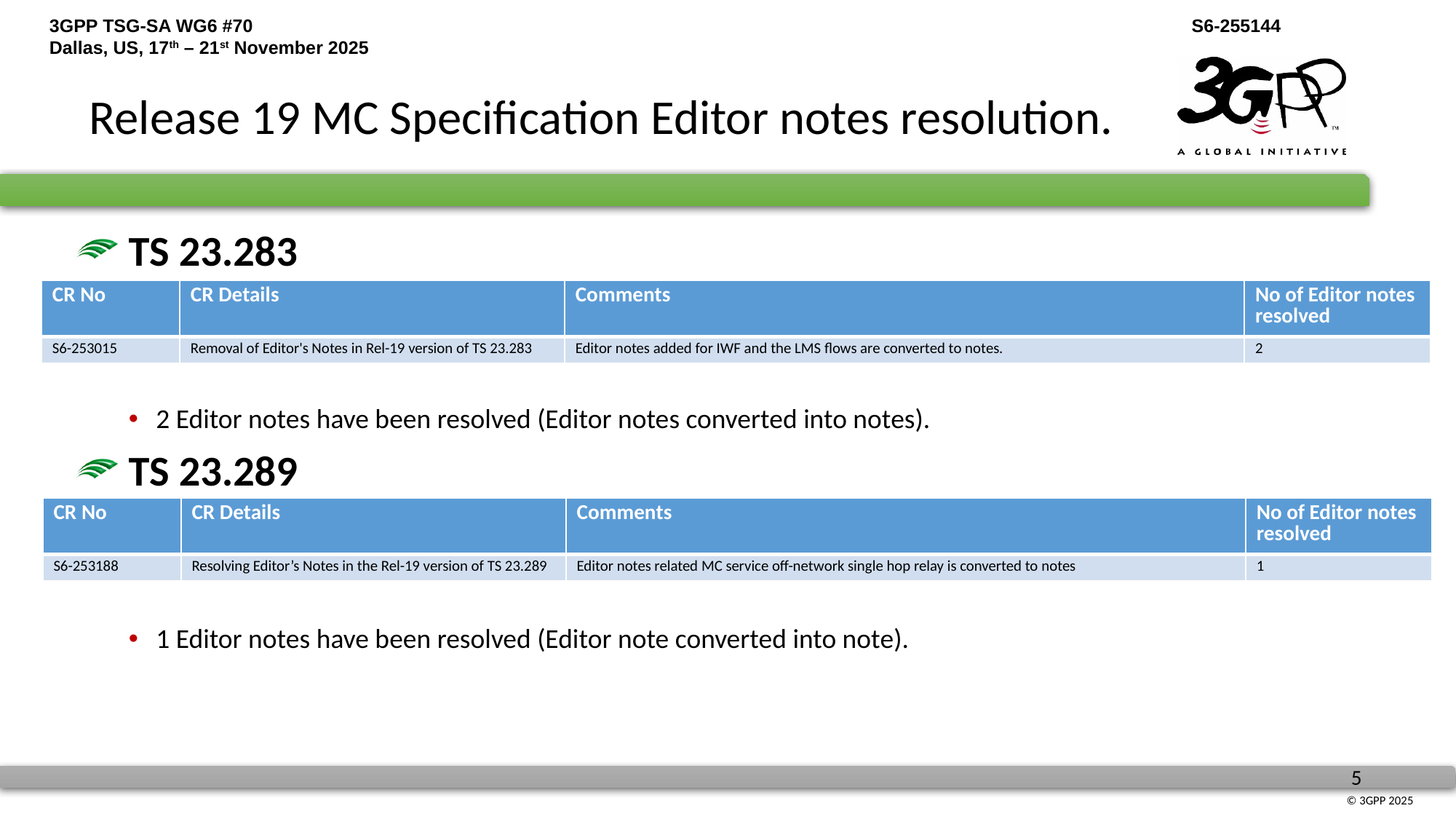

# Release 19 MC Specification Editor notes resolution.
 TS 23.283

2 Editor notes have been resolved (Editor notes converted into notes).
 TS 23.289

1 Editor notes have been resolved (Editor note converted into note).

| CR No | CR Details | Comments | No of Editor notes resolved |
| --- | --- | --- | --- |
| S6-253015 | Removal of Editor's Notes in Rel-19 version of TS 23.283 | Editor notes added for IWF and the LMS flows are converted to notes. | 2 |
| CR No | CR Details | Comments | No of Editor notes resolved |
| --- | --- | --- | --- |
| S6-253188 | Resolving Editor’s Notes in the Rel-19 version of TS 23.289 | Editor notes related MC service off-network single hop relay is converted to notes | 1 |